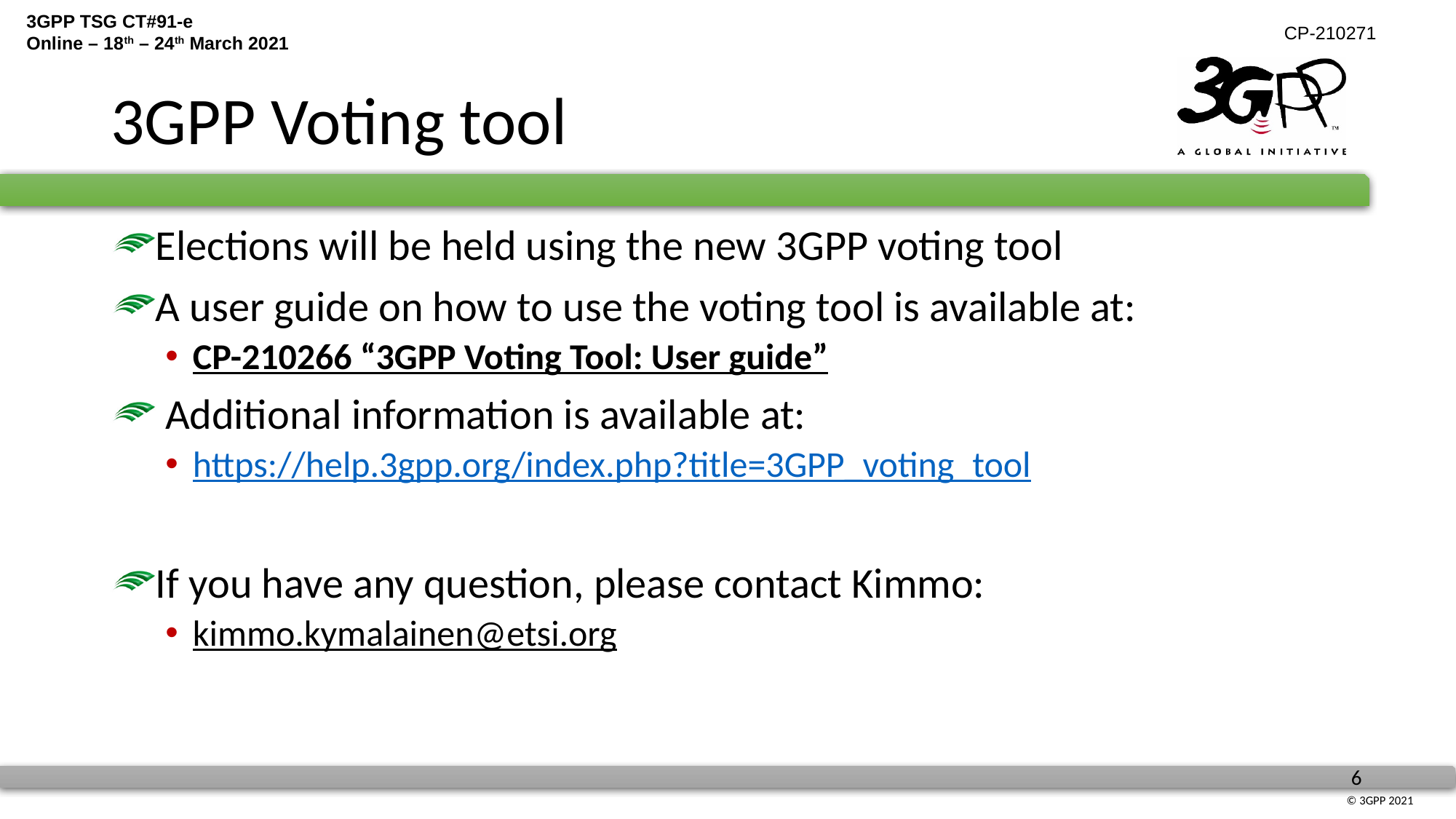

# 3GPP Voting tool
Elections will be held using the new 3GPP voting tool
A user guide on how to use the voting tool is available at:
CP-210266 “3GPP Voting Tool: User guide”
 Additional information is available at:
https://help.3gpp.org/index.php?title=3GPP_voting_tool

If you have any question, please contact Kimmo:
kimmo.kymalainen@etsi.org